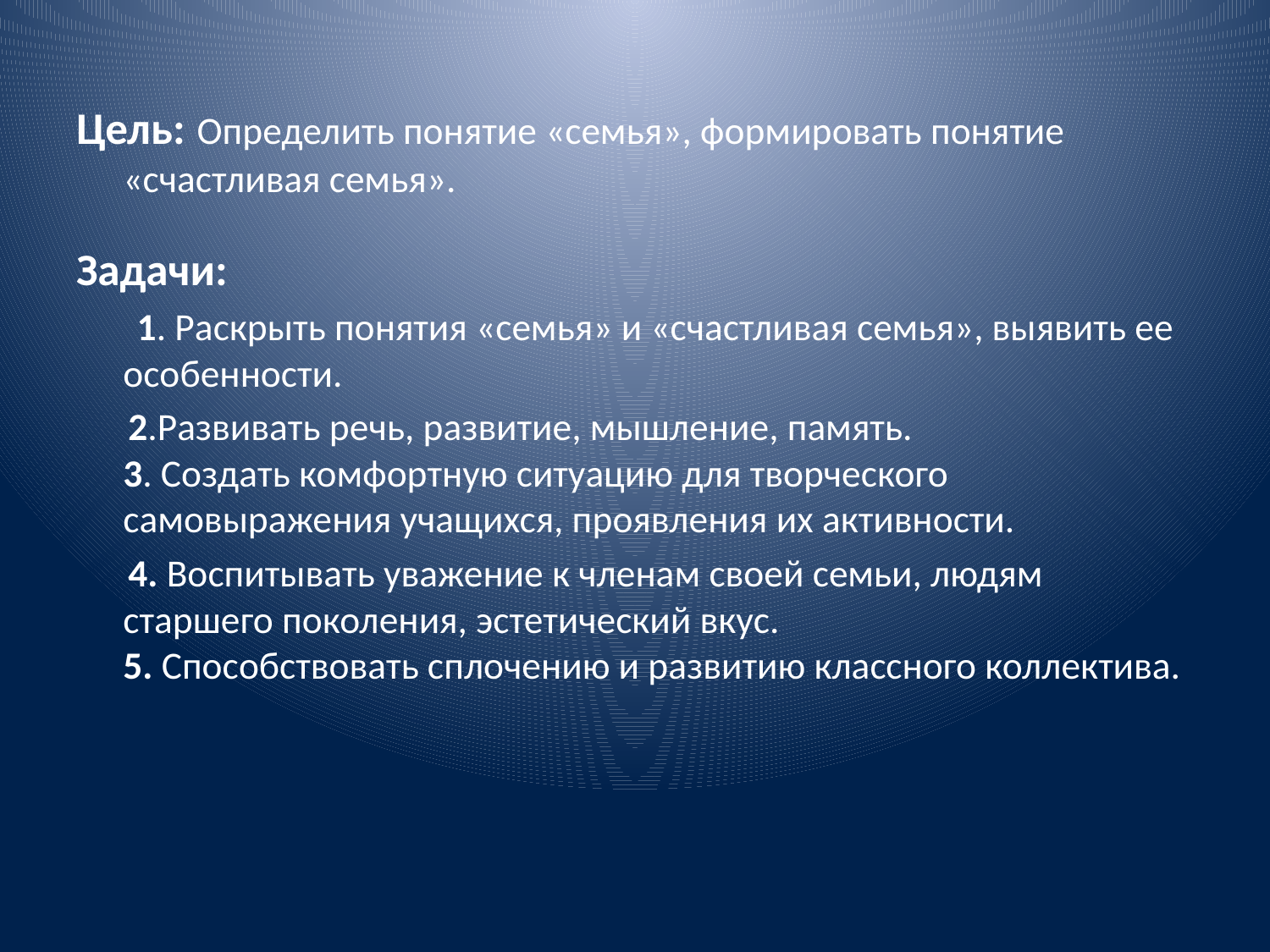

#
Цель: Определить понятие «семья», формировать понятие «счастливая семья».

Задачи:
       1. Раскрыть понятия «семья» и «счастливая семья», выявить ее особенности.
      2.Развивать речь, развитие, мышление, память.                              
3. Создать комфортную ситуацию для творческого самовыражения учащихся, проявления их активности.
      4. Воспитывать уважение к членам своей семьи, людям старшего поколения, эстетический вкус. 
5. Способствовать сплочению и развитию классного коллектива.